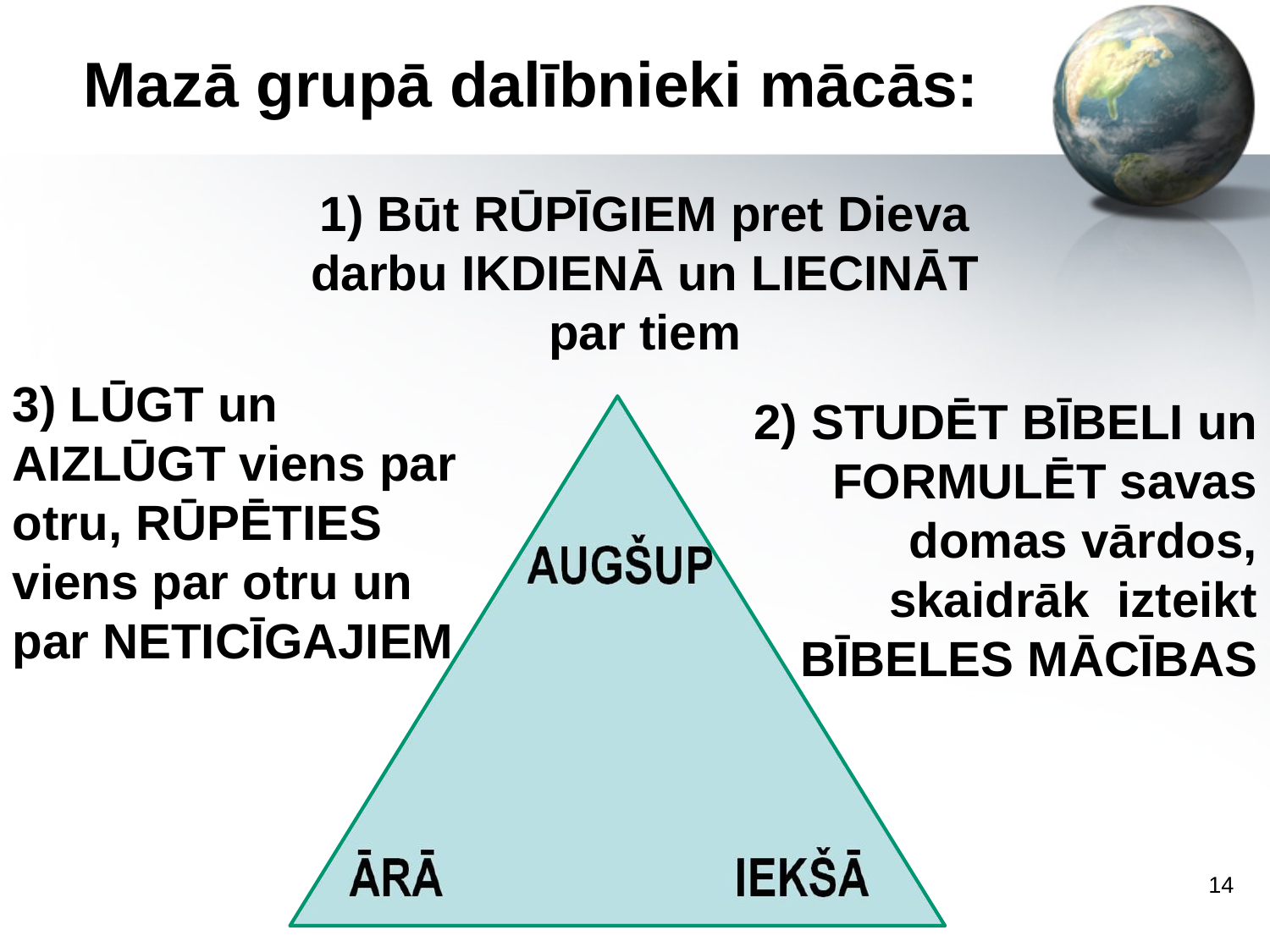

# Mazā grupā dalībnieki mācās:
1) Būt RŪPĪGIEM pret Dieva darbu IKDIENĀ un LIECINĀT par tiem
3) LŪGT un AIZLŪGT viens par otru, RŪPĒTIES viens par otru un par NETICĪGAJIEM
2) STUDĒT BĪBELI un FORMULĒT savas domas vārdos, skaidrāk  izteikt BĪBELES MĀCĪBAS

14